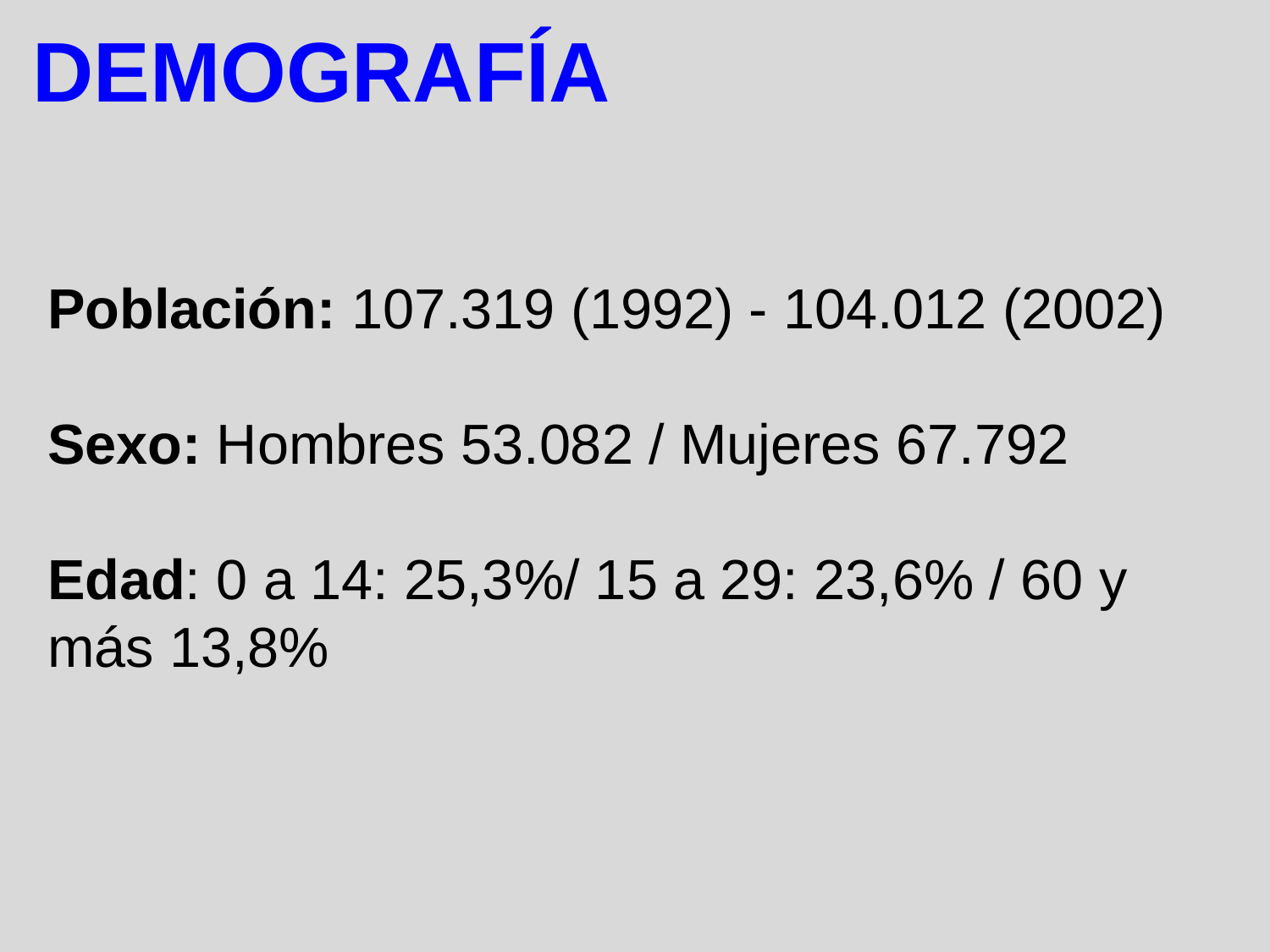

DEMOGRAFÍA
Población: 107.319 (1992) - 104.012 (2002)

Sexo: Hombres 53.082 / Mujeres 67.792

Edad: 0 a 14: 25,3%/ 15 a 29: 23,6% / 60 y más 13,8%